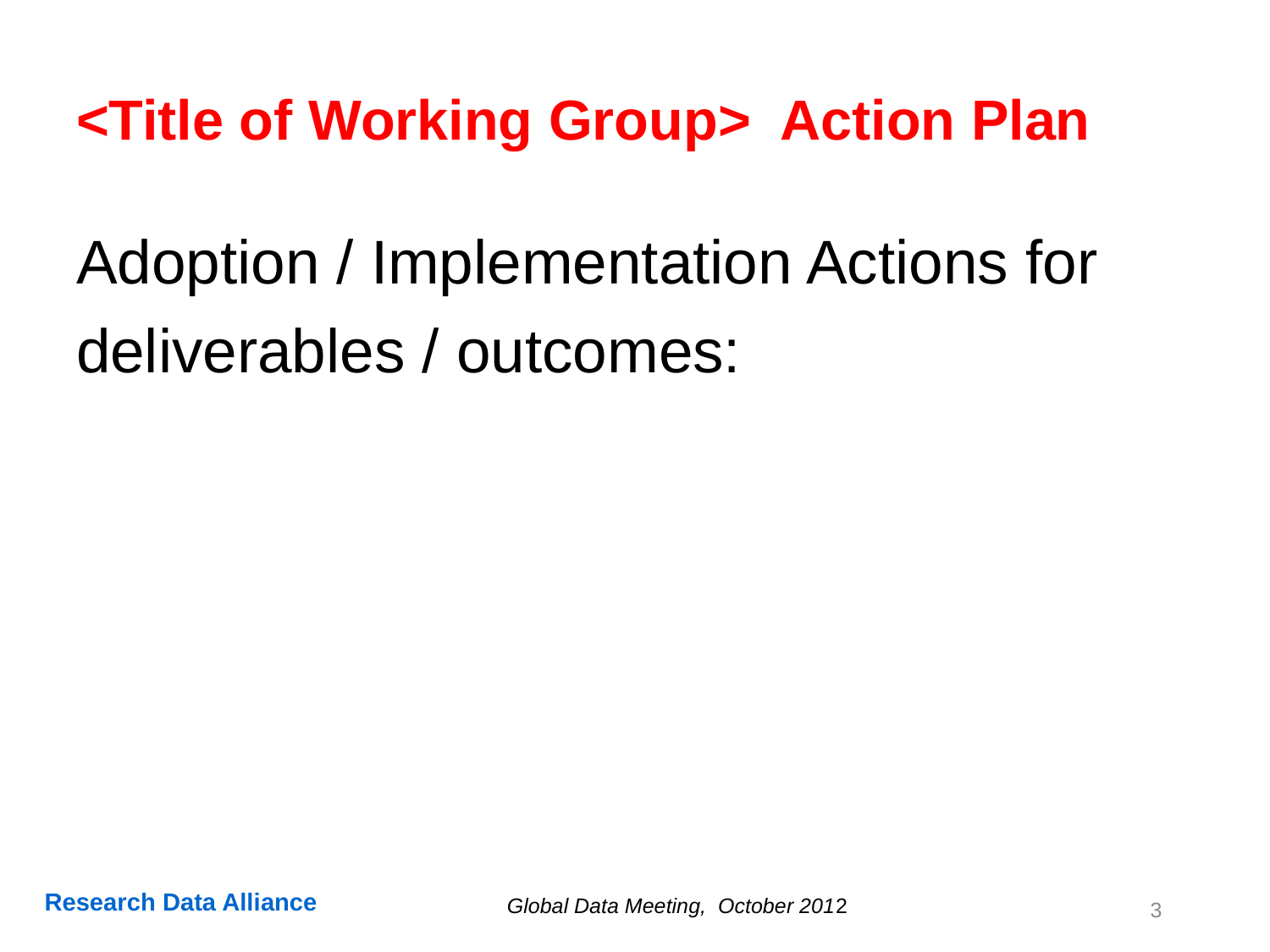

# <Title of Working Group>  Action Plan
Adoption / Implementation Actions for deliverables / outcomes: